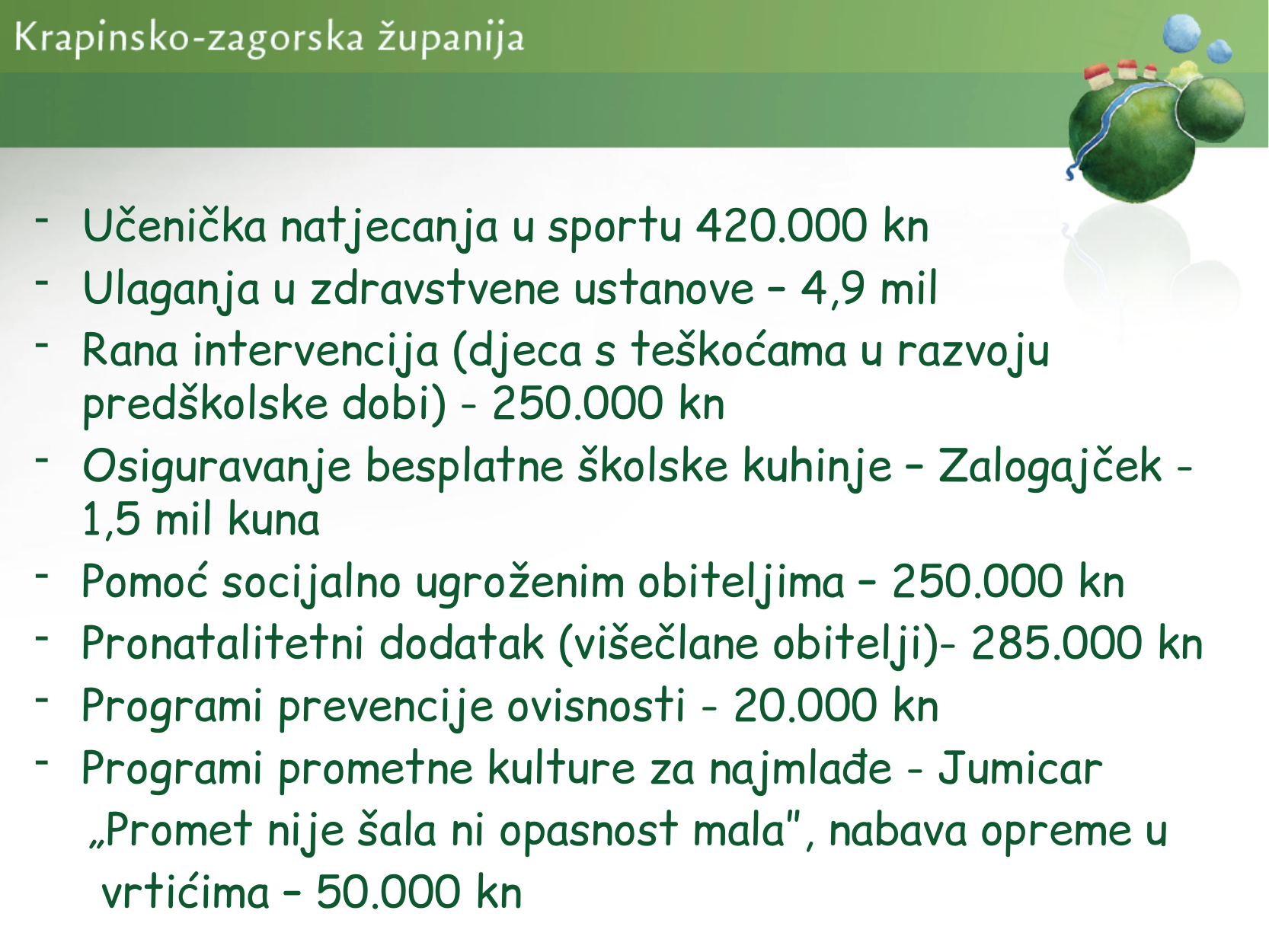

Učenička natjecanja u sportu 420.000 kn
Ulaganja u zdravstvene ustanove – 4,9 mil
Rana intervencija (djeca s teškoćama u razvoju predškolske dobi) - 250.000 kn
Osiguravanje besplatne školske kuhinje – Zalogajček -1,5 mil kuna
Pomoć socijalno ugroženim obiteljima – 250.000 kn
Pronatalitetni dodatak (višečlane obitelji)- 285.000 kn
Programi prevencije ovisnosti - 20.000 kn
Programi prometne kulture za najmlađe - Jumicar
    „Promet nije šala ni opasnost mala”, nabava opreme u
     vrtićima – 50.000 kn